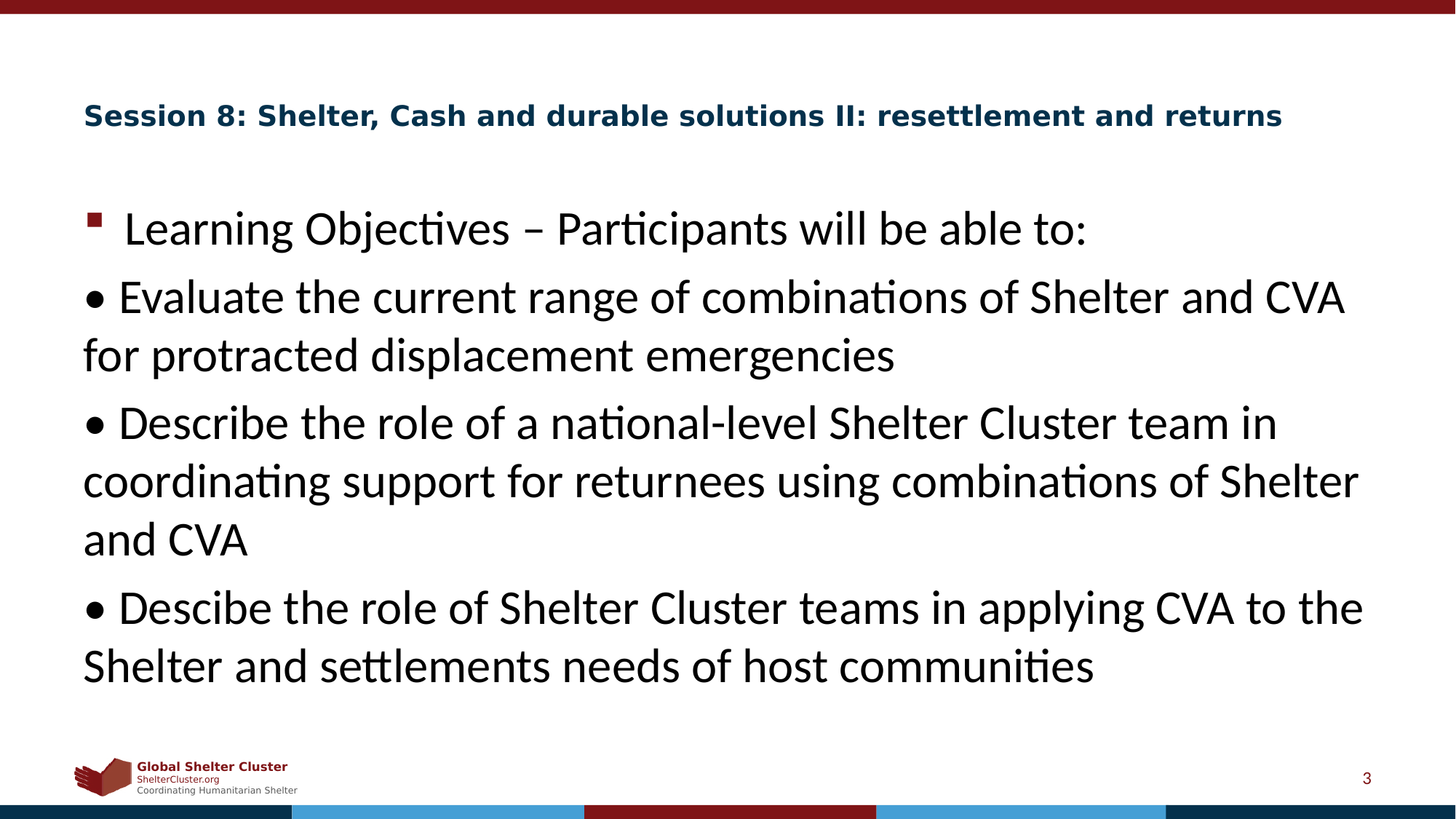

# Session 8: Shelter, Cash and durable solutions II: resettlement and returns
Learning Objectives – Participants will be able to:
• Evaluate the current range of combinations of Shelter and CVA for protracted displacement emergencies
• Describe the role of a national-level Shelter Cluster team in coordinating support for returnees using combinations of Shelter and CVA
• Descibe the role of Shelter Cluster teams in applying CVA to the Shelter and settlements needs of host communities
3